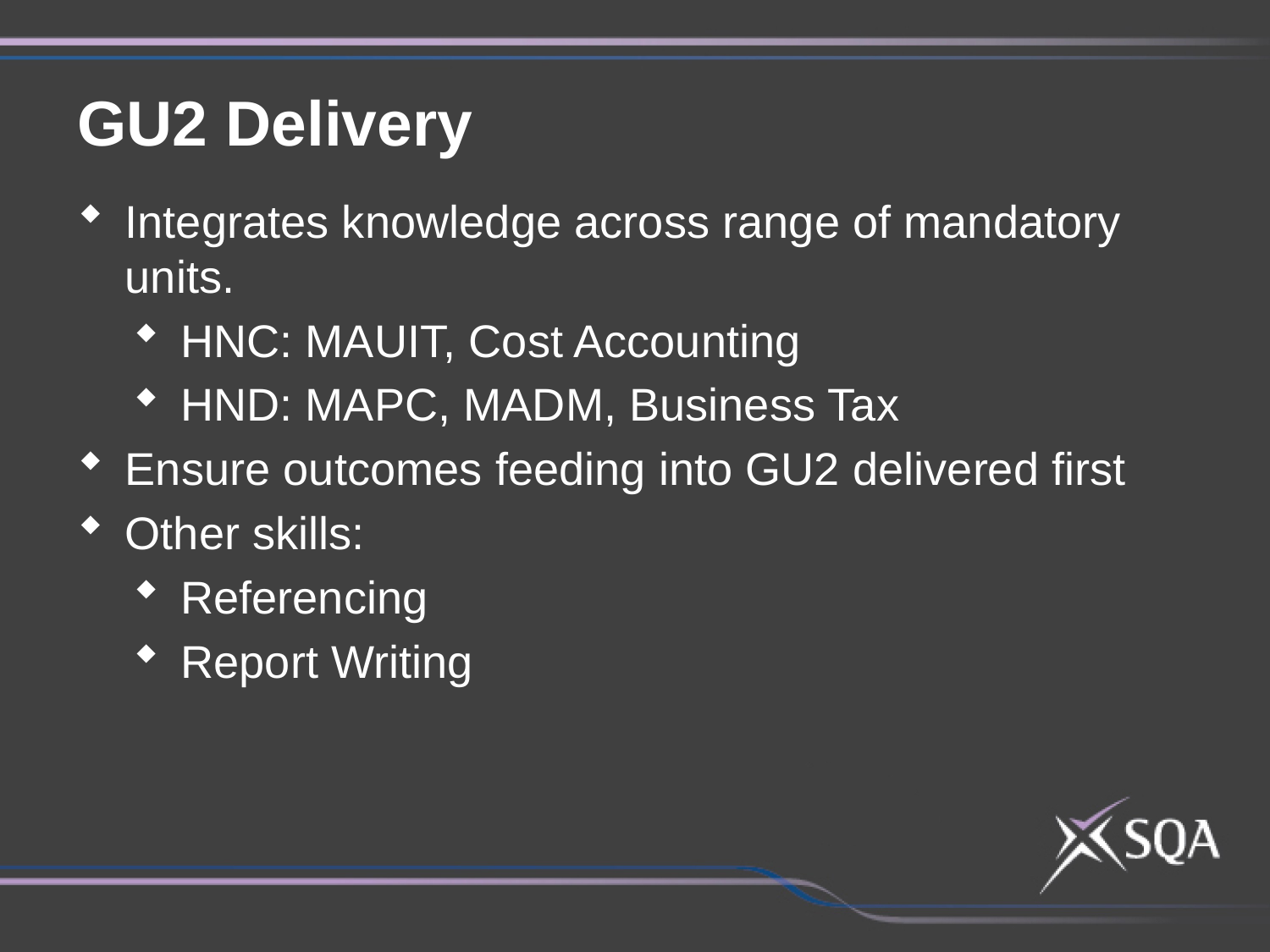

GU2 Delivery
Integrates knowledge across range of mandatory units.
HNC: MAUIT, Cost Accounting
HND: MAPC, MADM, Business Tax
Ensure outcomes feeding into GU2 delivered first
Other skills:
Referencing
Report Writing